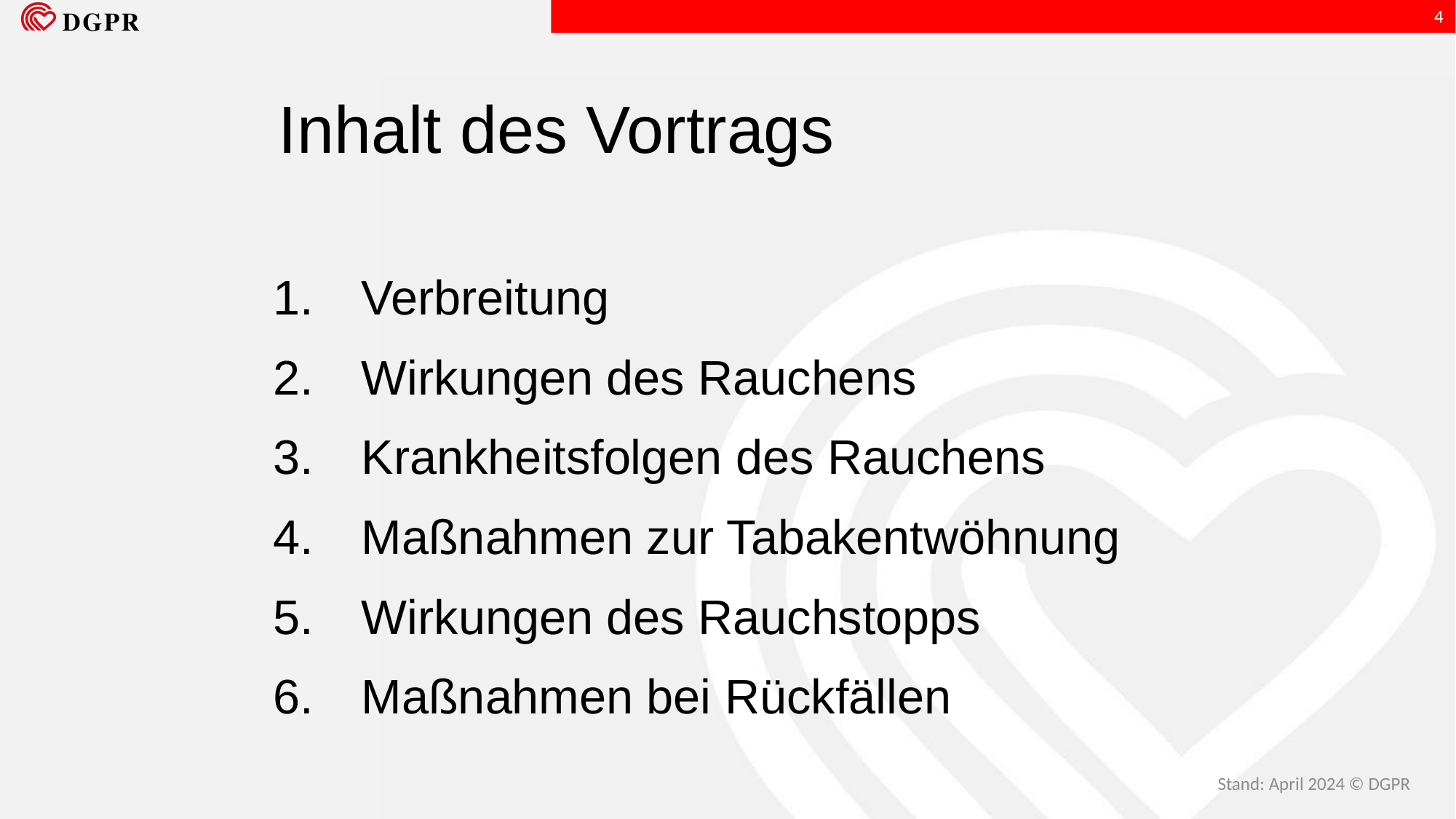

4
Inhalt des Vortrags
Verbreitung
Wirkungen des Rauchens
Krankheitsfolgen des Rauchens
Maßnahmen zur Tabakentwöhnung
Wirkungen des Rauchstopps
Maßnahmen bei Rückfällen
Stand: April 2024 © DGPR